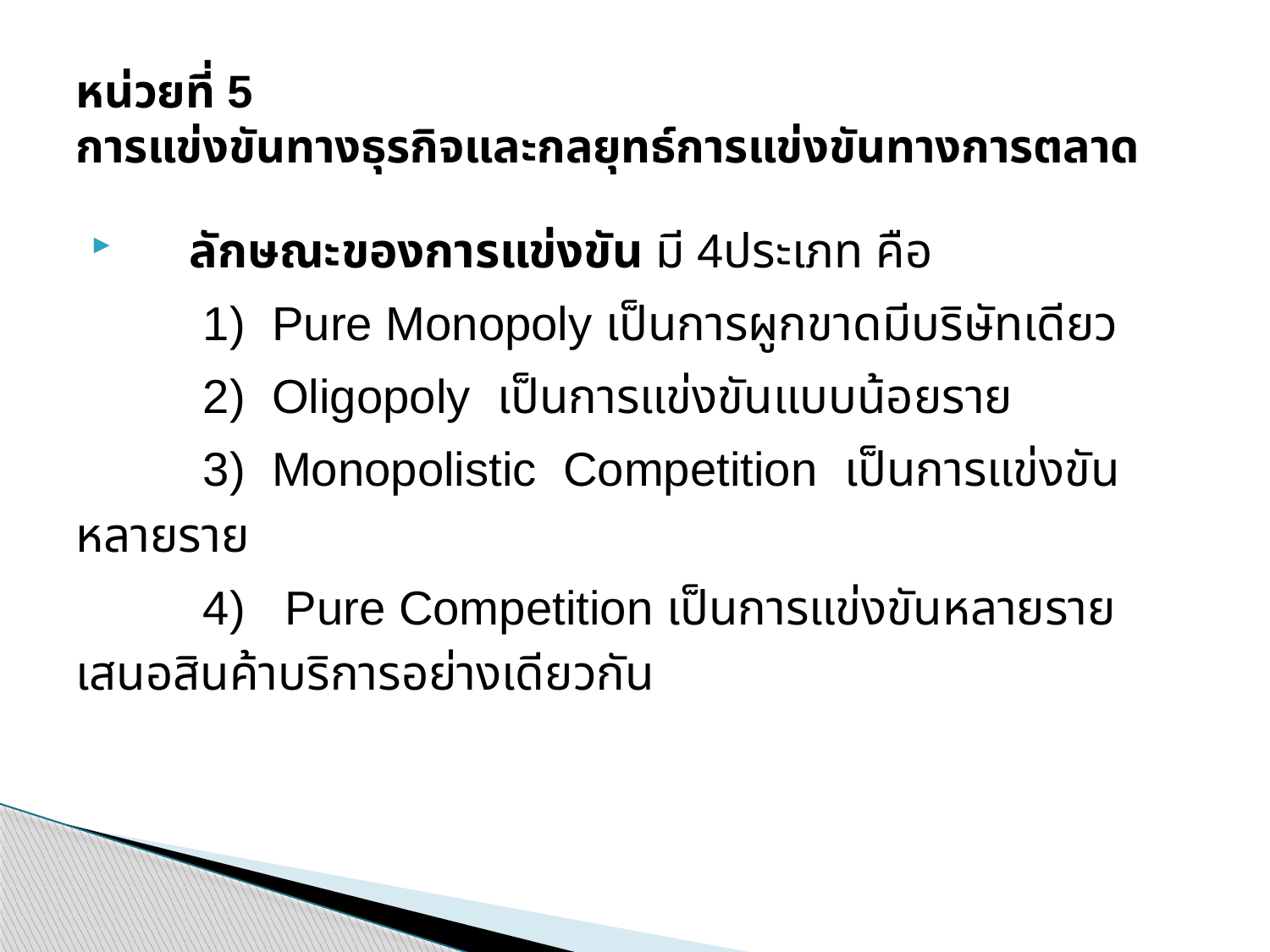

# หน่วยที่ 5 การแข่งขันทางธุรกิจและกลยุทธ์การแข่งขันทางการตลาด
	ลักษณะของการแข่งขัน มี 4ประเภท คือ
	1)  Pure Monopoly เป็นการผูกขาดมีบริษัทเดียว
	2)  Oligopoly  เป็นการแข่งขันแบบน้อยราย
	3)  Monopolistic  Competition  เป็นการแข่งขันหลายราย
	4)   Pure Competition เป็นการแข่งขันหลายรายเสนอสินค้าบริการอย่างเดียวกัน